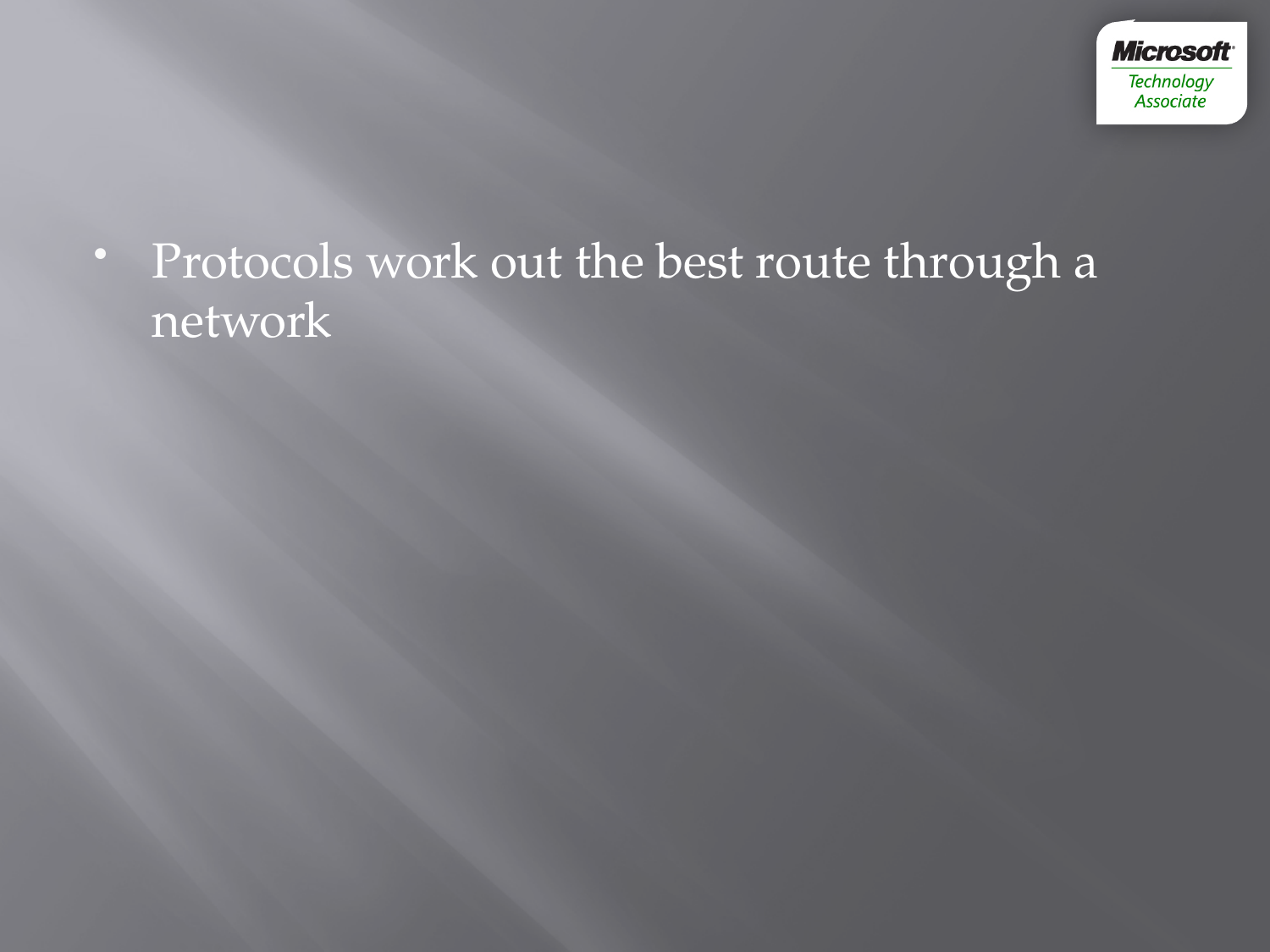

#
Protocols work out the best route through a network